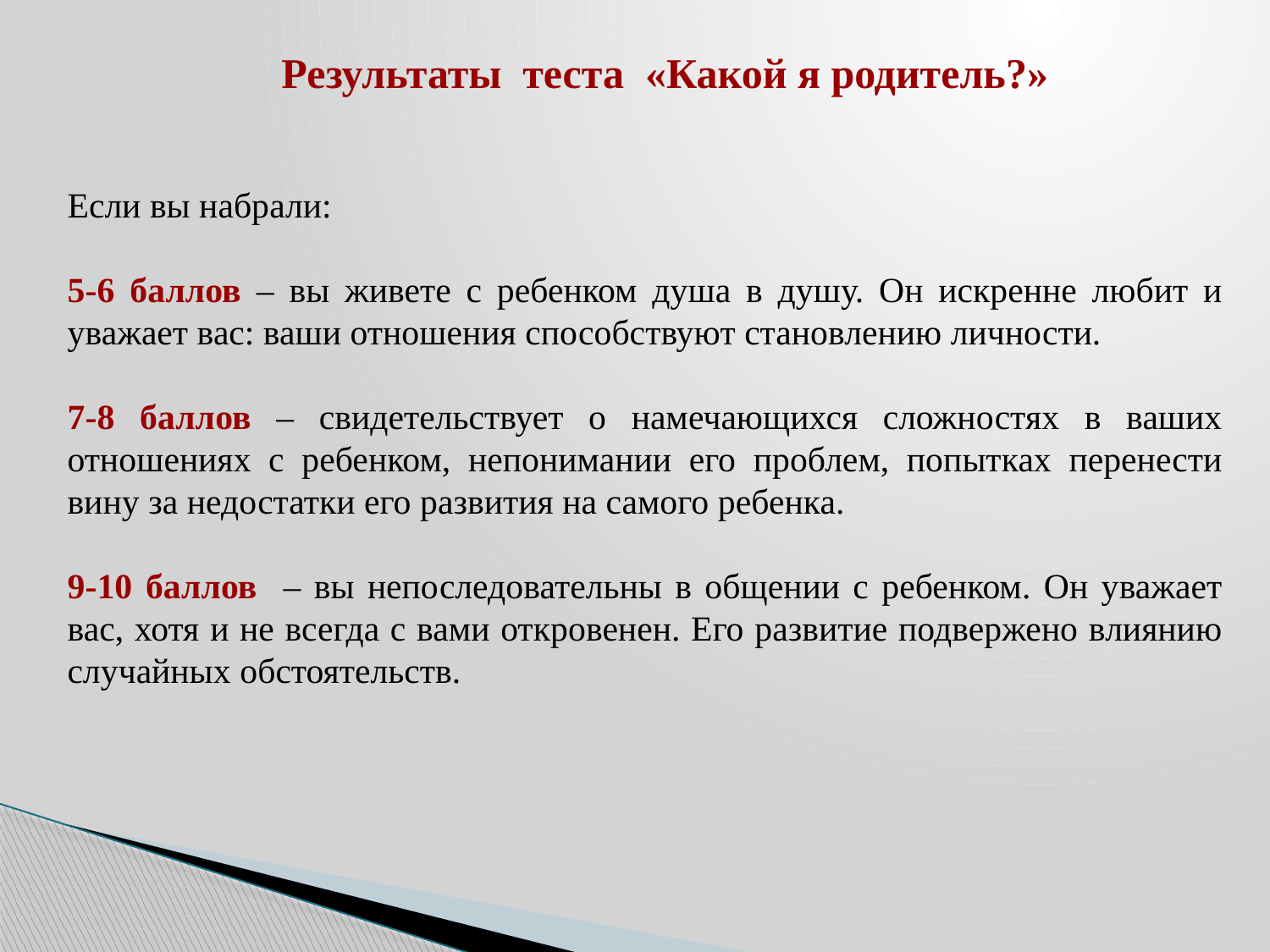

Результаты  теста  «Какой я родитель?»
Если вы набрали:

5-6 баллов – вы живете с ребенком душа в душу. Он искренне любит и уважает вас: ваши отношения способствуют становлению личности.

7-8 баллов – свидетельствует о намечающихся сложностях в ваших отношениях с ребенком, непонимании его проблем, попытках перенести вину за недостатки его развития на самого ребенка.

9-10 баллов  – вы непоследовательны в общении с ребенком. Он уважает вас, хотя и не всегда с вами откровенен. Его развитие подвержено влиянию случайных обстоятельств.